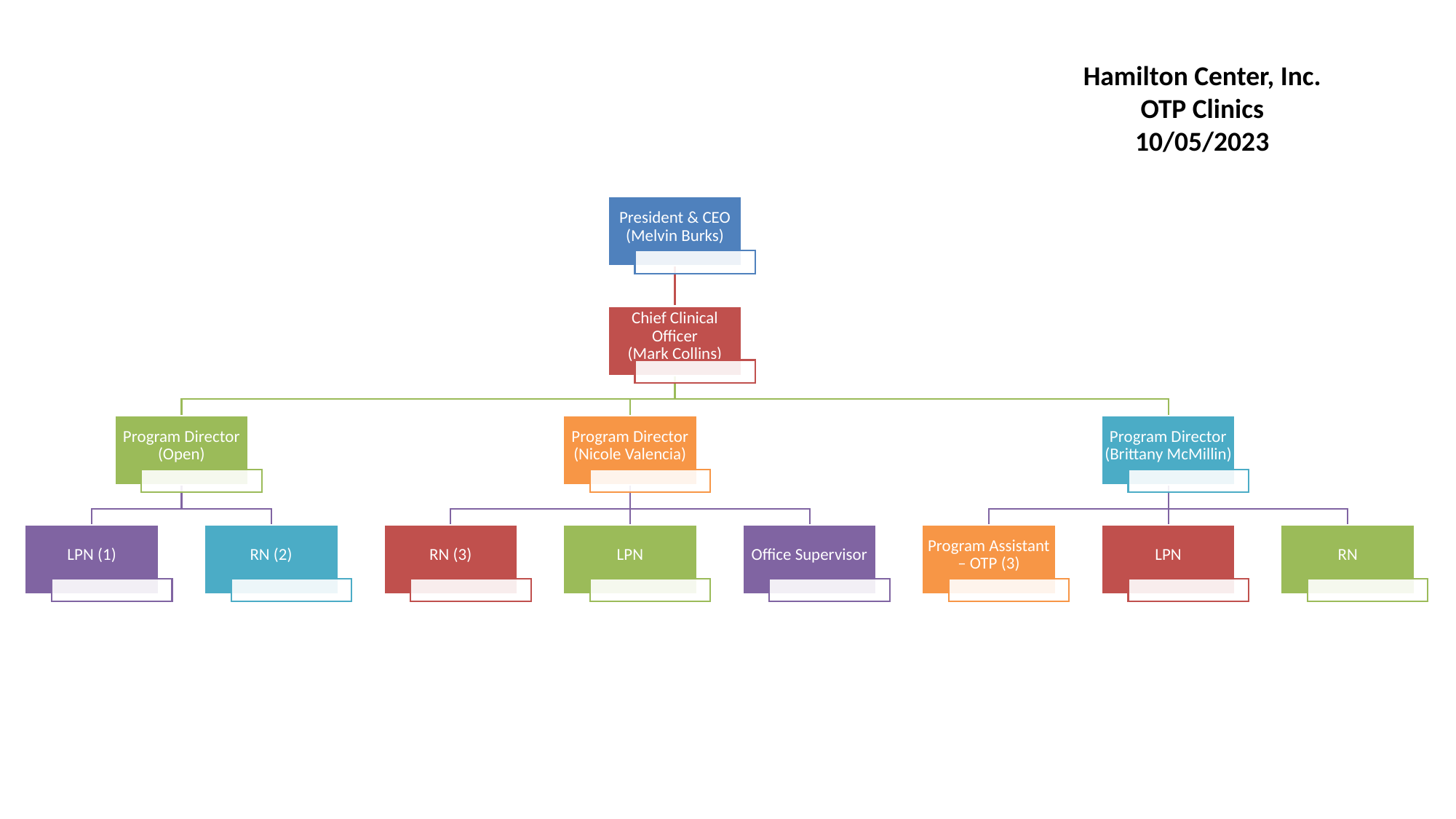

President & CEO
(Melvin Burks)

Chief Clinical Officer
(Mark Collins)

Program Director
(Open)

LPN (1)

RN (2)

Program Director (Nicole Valencia)

RN (3)

LPN

Office Supervisor

Program Director
(Brittany McMillin)

Program Assistant – OTP (3)

LPN

RN

Hamilton Center, Inc.
OTP Clinics
10/05/2023